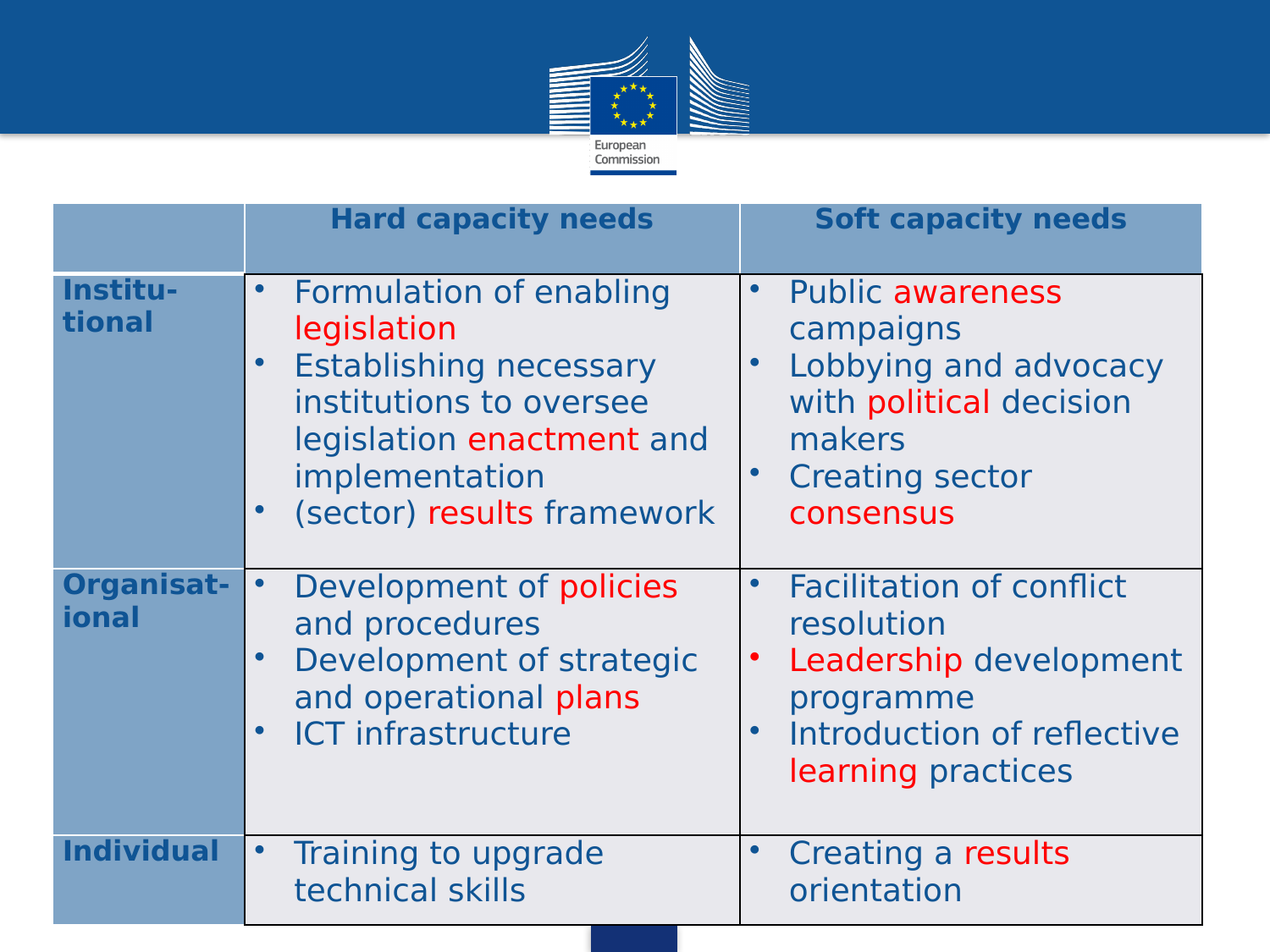

|  | Hard capacity needs | Soft capacity needs |
| --- | --- | --- |
| Institu- tional | Formulation of enabling legislation Establishing necessary institutions to oversee legislation enactment and implementation (sector) results framework | Public awareness campaigns Lobbying and advocacy with political decision makers Creating sector consensus |
| Organisat-ional | Development of policies and procedures Development of strategic and operational plans ICT infrastructure | Facilitation of conflict resolution Leadership development programme Introduction of reflective learning practices |
| Individual | Training to upgrade technical skills | Creating a results orientation |
22